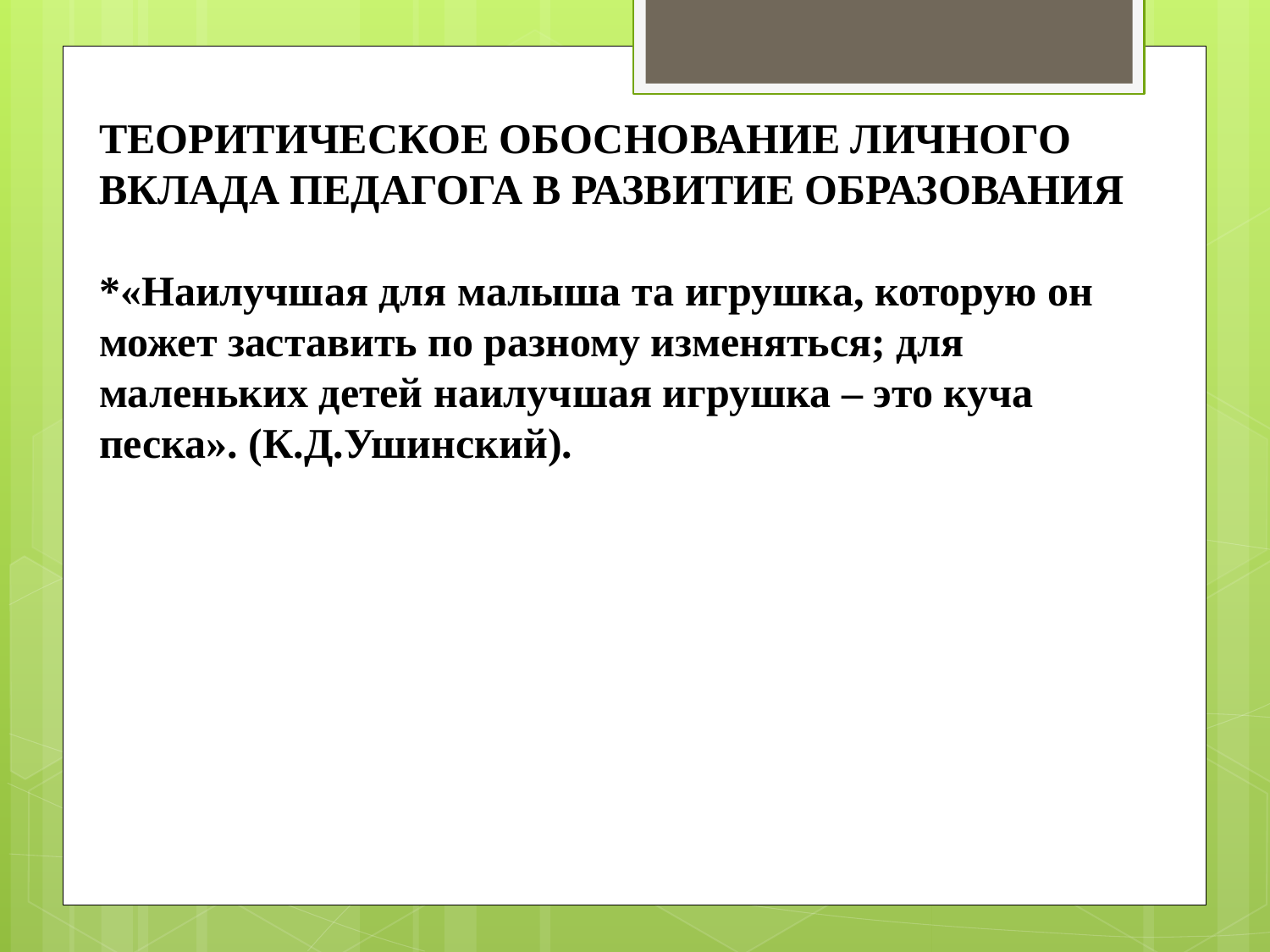

ТЕОРИТИЧЕСКОЕ ОБОСНОВАНИЕ ЛИЧНОГО ВКЛАДА ПЕДАГОГА В РАЗВИТИЕ ОБРАЗОВАНИЯ

*«Наилучшая для малыша та игрушка, которую он может заставить по разному изменяться; для маленьких детей наилучшая игрушка – это куча песка». (К.Д.Ушинский).